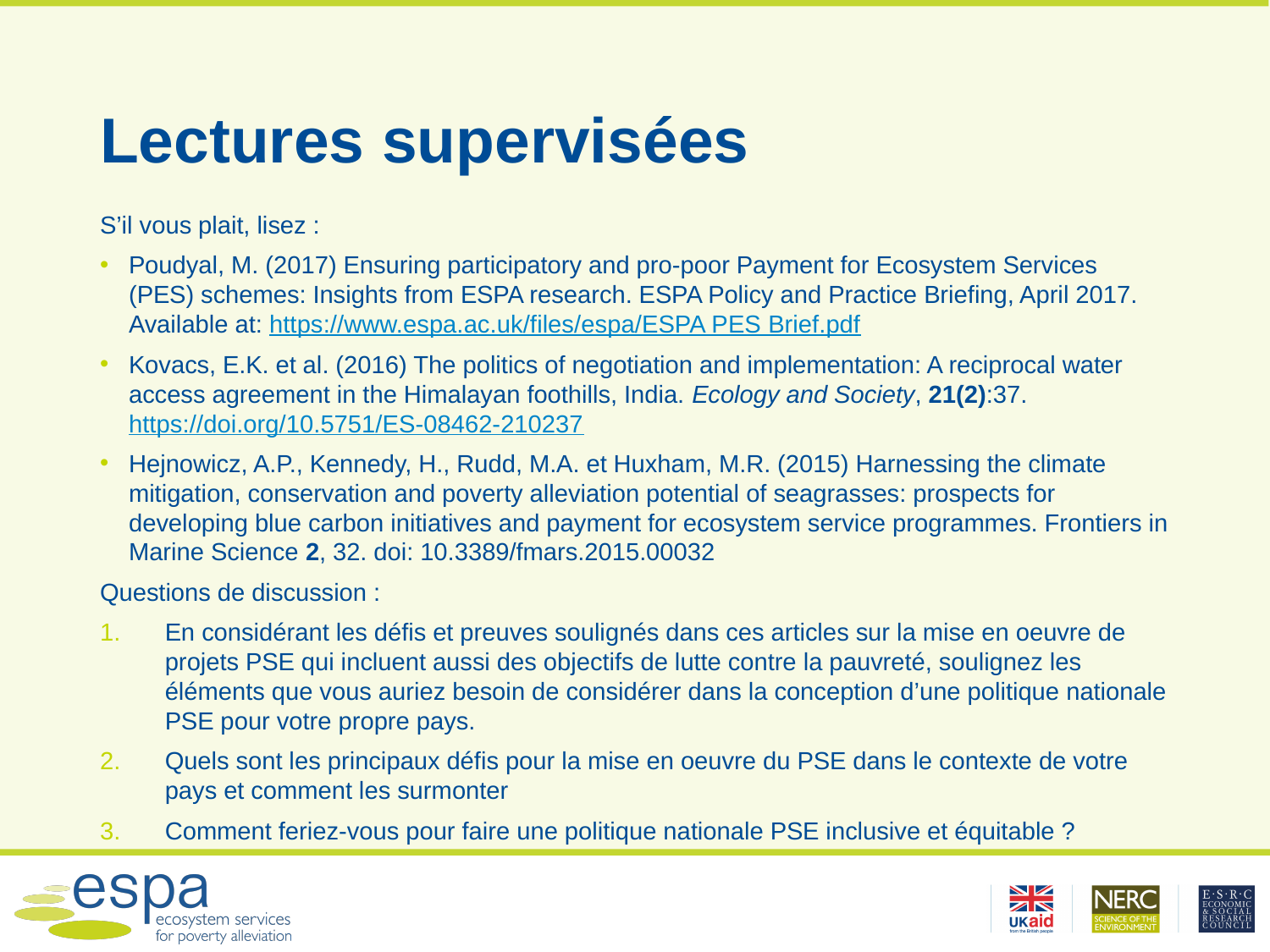

# Lectures supervisées
S’il vous plait, lisez :
Poudyal, M. (2017) Ensuring participatory and pro-poor Payment for Ecosystem Services (PES) schemes: Insights from ESPA research. ESPA Policy and Practice Briefing, April 2017. Available at: https://www.espa.ac.uk/files/espa/ESPA PES Brief.pdf
Kovacs, E.K. et al. (2016) The politics of negotiation and implementation: A reciprocal water access agreement in the Himalayan foothills, India. Ecology and Society, 21(2):37. https://doi.org/10.5751/ES-08462-210237
Hejnowicz, A.P., Kennedy, H., Rudd, M.A. et Huxham, M.R. (2015) Harnessing the climate mitigation, conservation and poverty alleviation potential of seagrasses: prospects for developing blue carbon initiatives and payment for ecosystem service programmes. Frontiers in Marine Science 2, 32. doi: 10.3389/fmars.2015.00032
Questions de discussion :
En considérant les défis et preuves soulignés dans ces articles sur la mise en oeuvre de projets PSE qui incluent aussi des objectifs de lutte contre la pauvreté, soulignez les éléments que vous auriez besoin de considérer dans la conception d’une politique nationale PSE pour votre propre pays.
Quels sont les principaux défis pour la mise en oeuvre du PSE dans le contexte de votre pays et comment les surmonter
Comment feriez-vous pour faire une politique nationale PSE inclusive et équitable ?